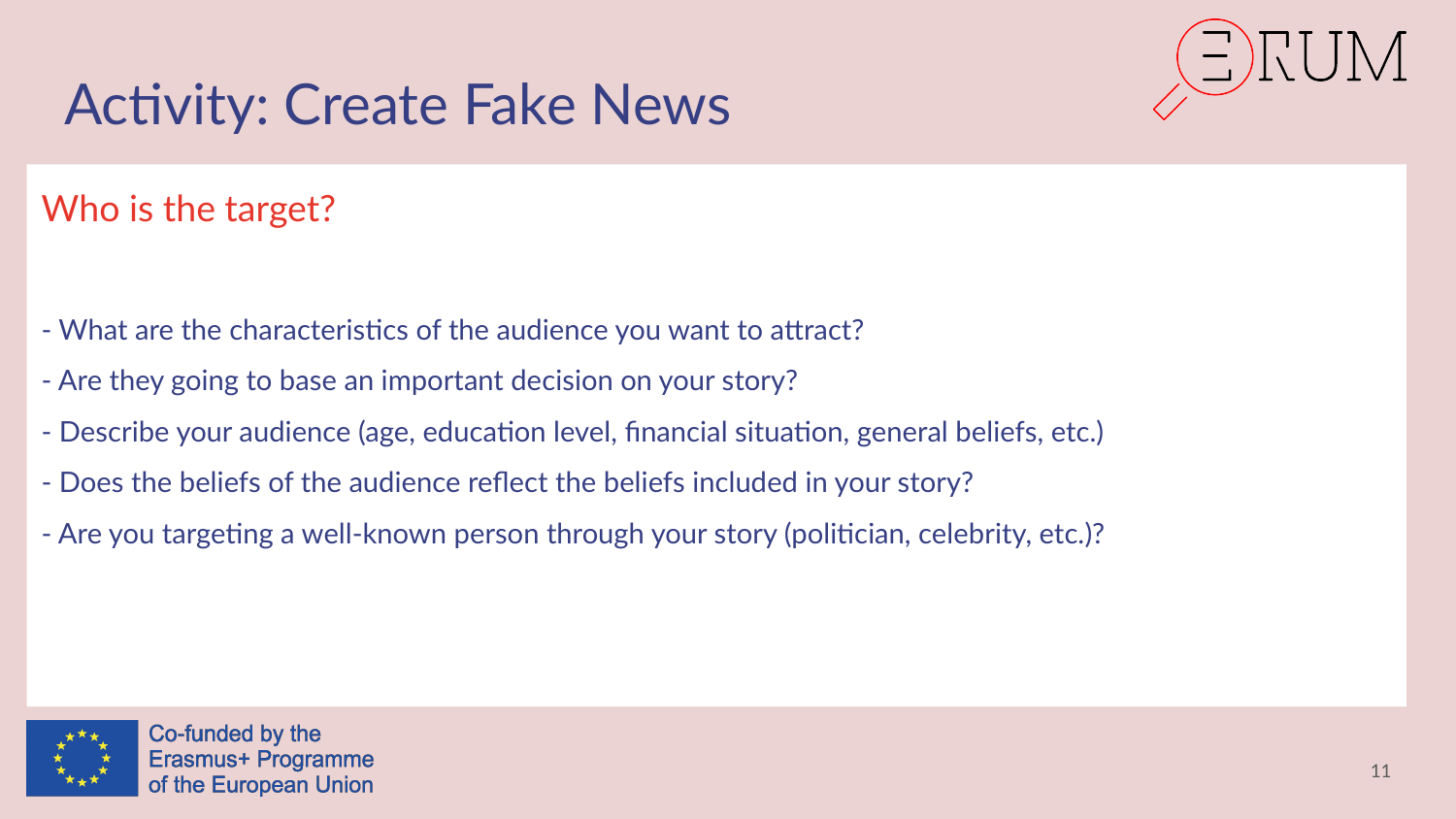

# Activity: Create Fake News
Who is the target?

- What are the characteristics of the audience you want to attract?
- Are they going to base an important decision on your story?
- Describe your audience (age, education level, financial situation, general beliefs, etc.)
- Does the beliefs of the audience reflect the beliefs included in your story?
- Are you targeting a well-known person through your story (politician, celebrity, etc.)?

11